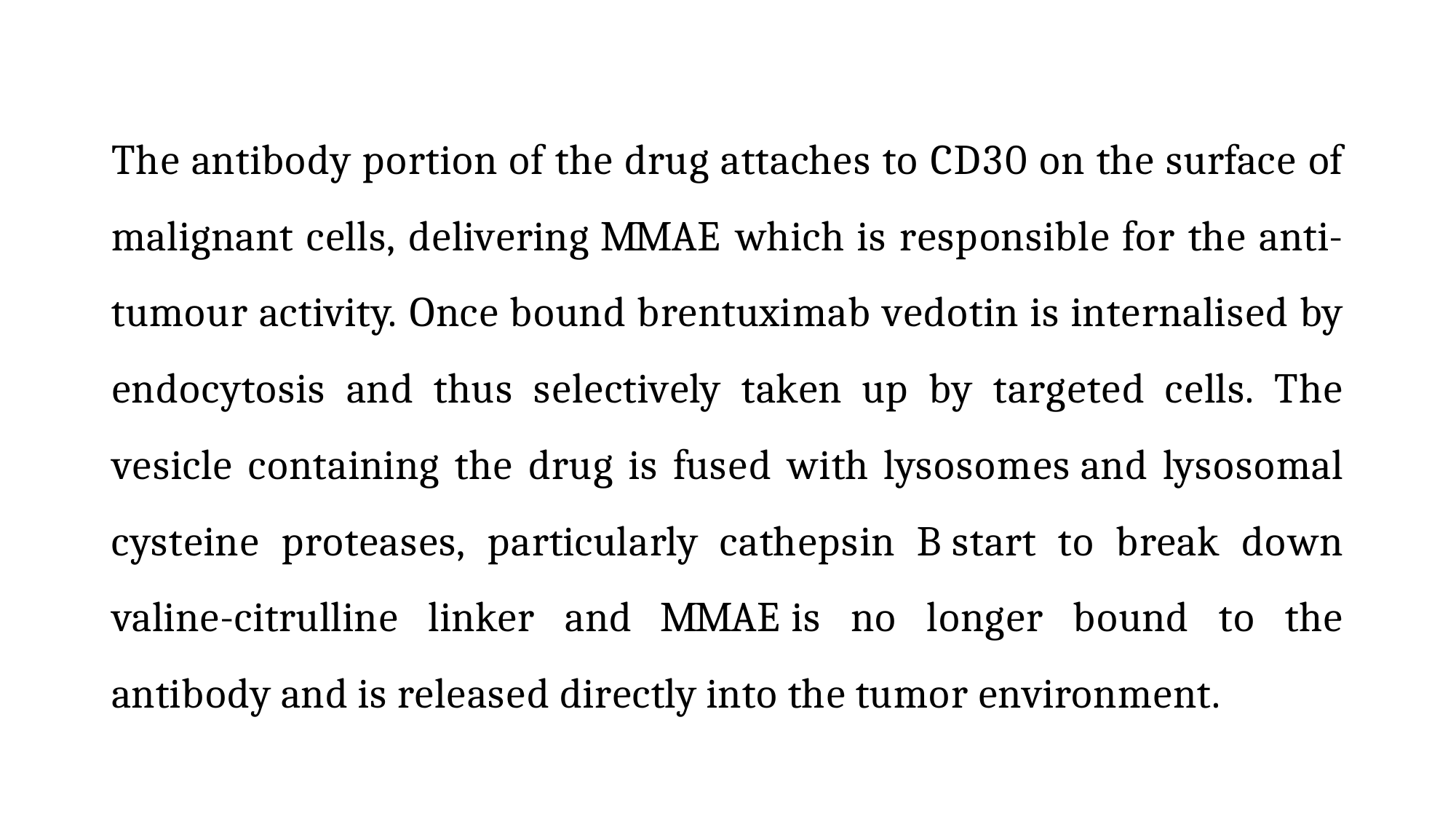

The antibody portion of the drug attaches to CD30 on the surface of malignant cells, delivering MMAE which is responsible for the anti-tumour activity. Once bound brentuximab vedotin is internalised by endocytosis and thus selectively taken up by targeted cells. The vesicle containing the drug is fused with lysosomes and lysosomal cysteine proteases, particularly cathepsin B start to break down valine-citrulline linker and MMAE is no longer bound to the antibody and is released directly into the tumor environment.